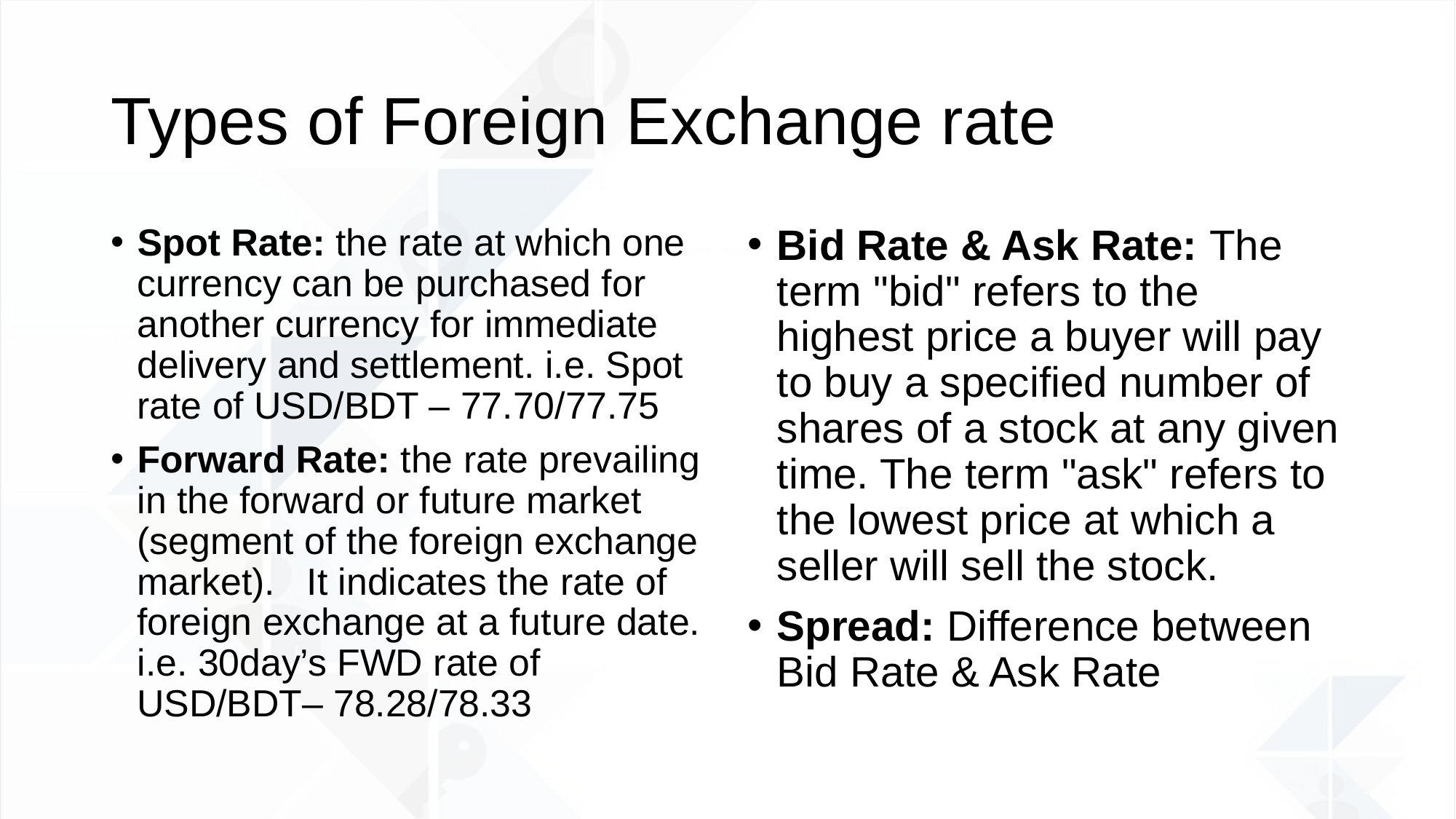

# Types of Foreign Exchange rate
Spot Rate: the rate at which one currency can be purchased for another currency for immediate delivery and settlement. i.e. Spot rate of USD/BDT – 77.70/77.75
Forward Rate: the rate prevailing in the forward or future market (segment of the foreign exchange market).   It indicates the rate of foreign exchange at a future date. i.e. 30day’s FWD rate of USD/BDT– 78.28/78.33

Bid Rate & Ask Rate: The term "bid" refers to the highest price a buyer will pay to buy a specified number of shares of a stock at any given time. The term "ask" refers to the lowest price at which a seller will sell the stock.
Spread: Difference between Bid Rate & Ask Rate